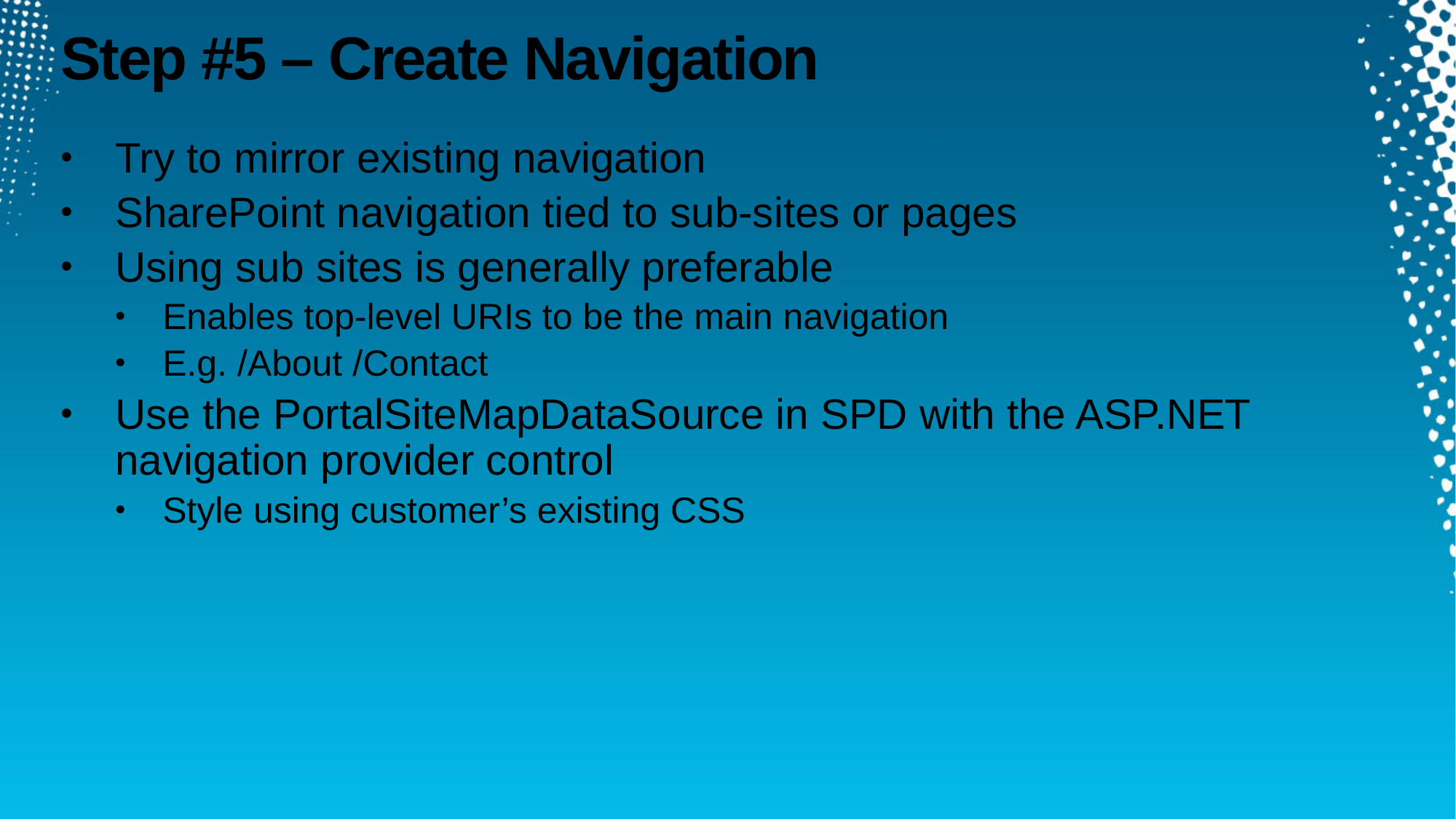

# Step #5 – Create Navigation
Try to mirror existing navigation
SharePoint navigation tied to sub-sites or pages
Using sub sites is generally preferable
Enables top-level URIs to be the main navigation
E.g. /About /Contact
Use the PortalSiteMapDataSource in SPD with the ASP.NET navigation provider control
Style using customer’s existing CSS